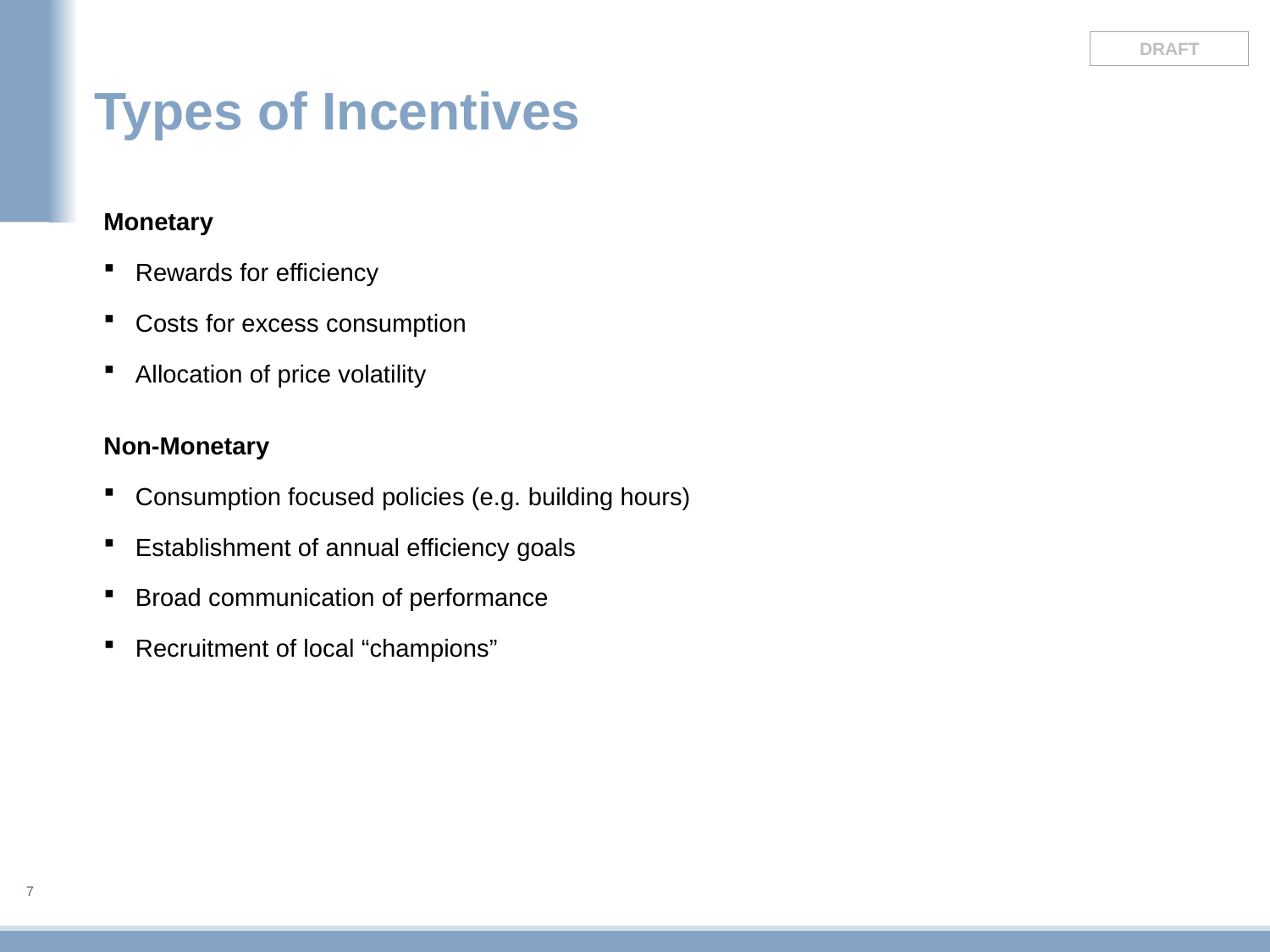

# Types of Incentives
Monetary
Rewards for efficiency
Costs for excess consumption
Allocation of price volatility
Non-Monetary
Consumption focused policies (e.g. building hours)
Establishment of annual efficiency goals
Broad communication of performance
Recruitment of local “champions”